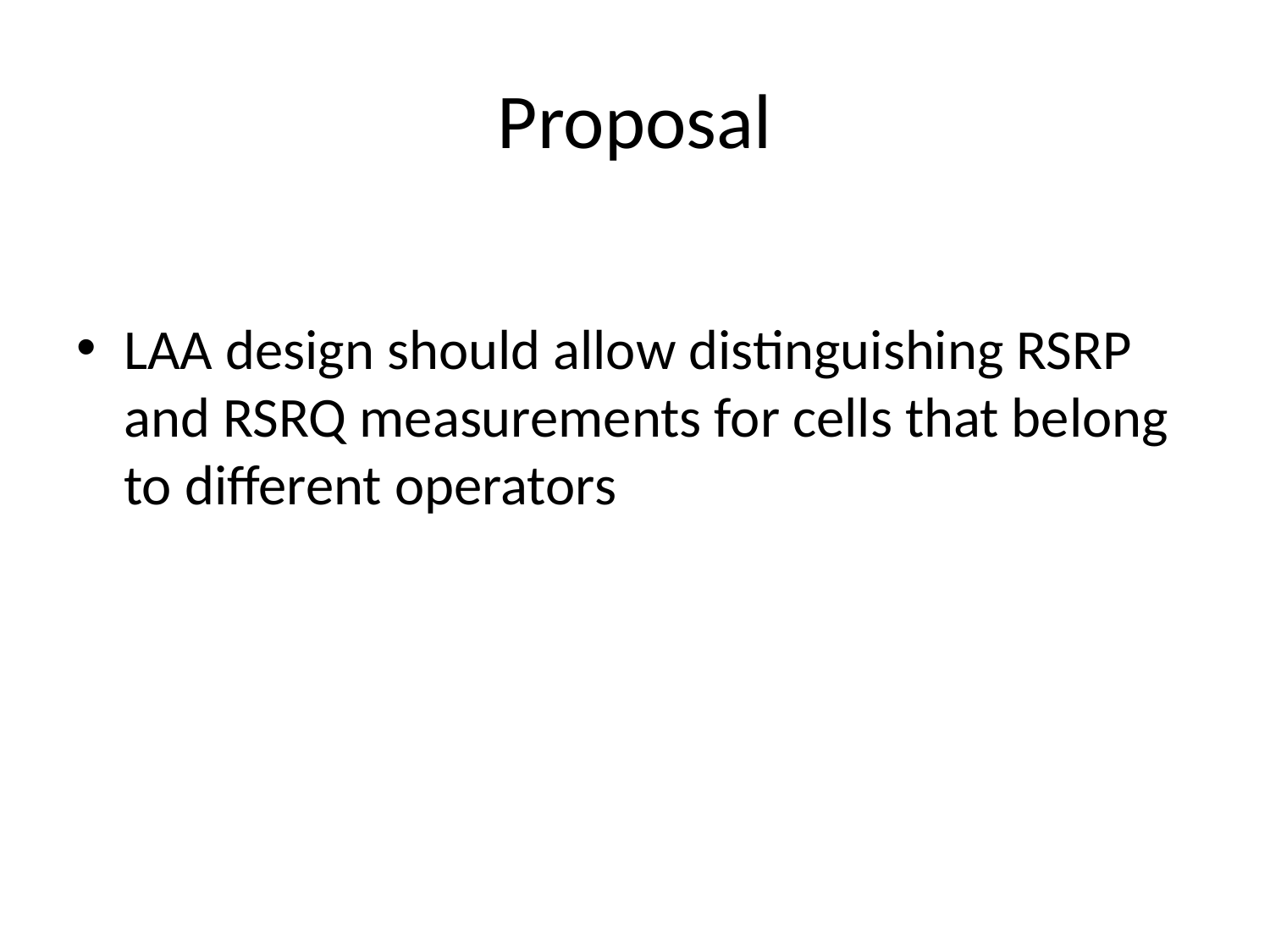

# Proposal
LAA design should allow distinguishing RSRP and RSRQ measurements for cells that belong to different operators